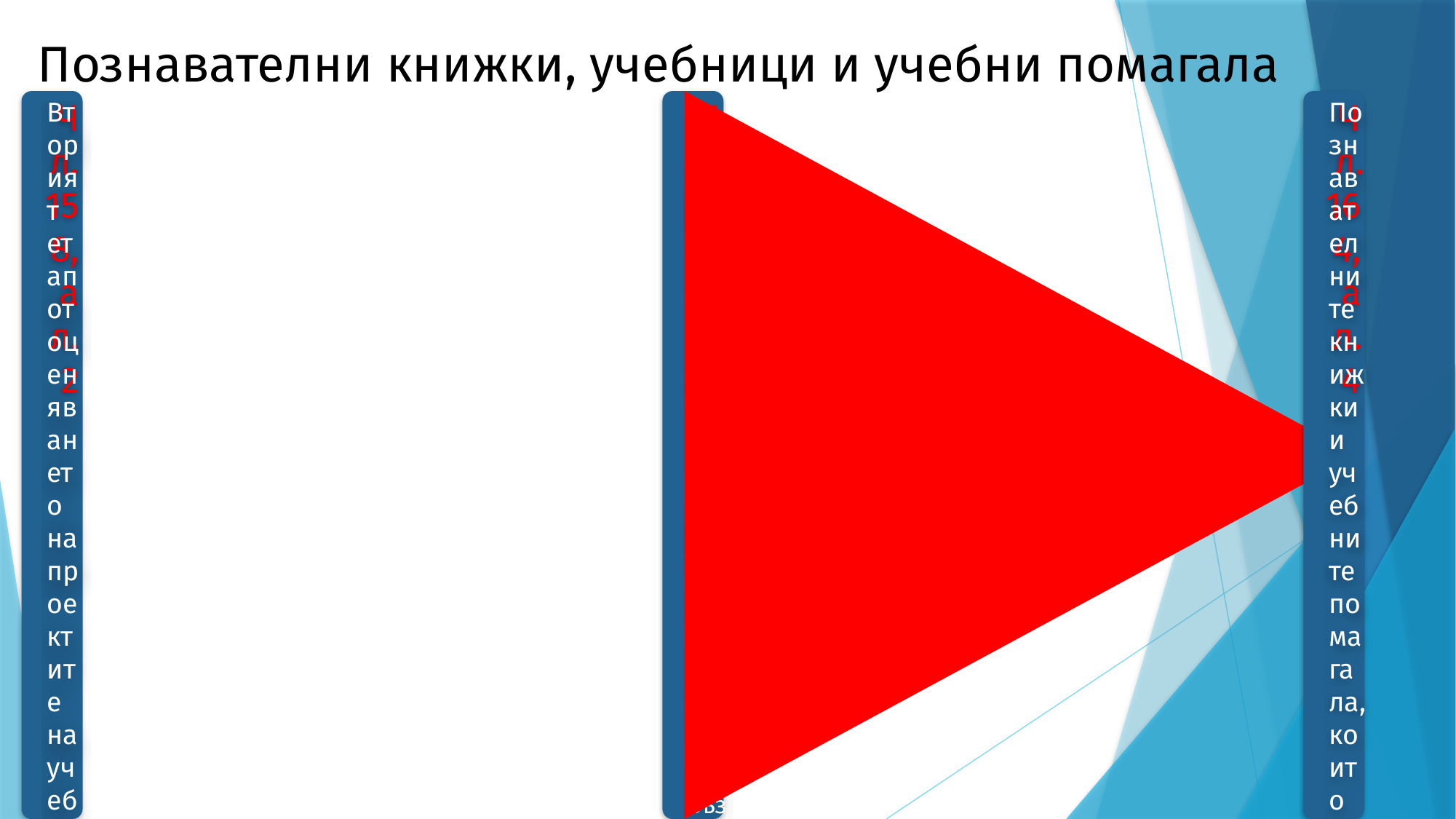

# Познавателни книжки, учебници и учебни помагала